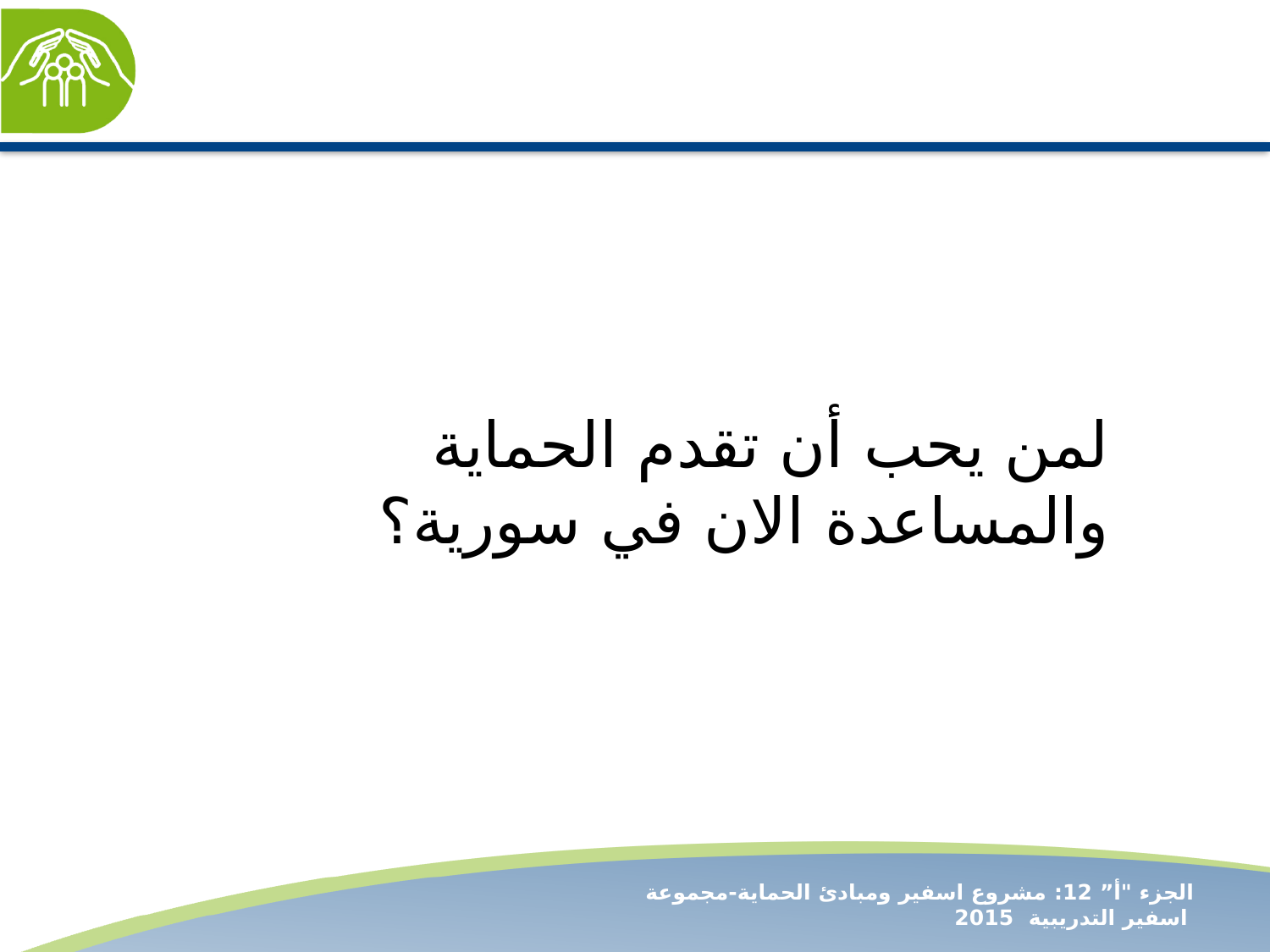

#
لمن يحب أن تقدم الحماية والمساعدة الان في سورية؟
الجزء "أ” 12: مشروع اسفير ومبادئ الحماية-مجموعة اسفير التدريبية  2015